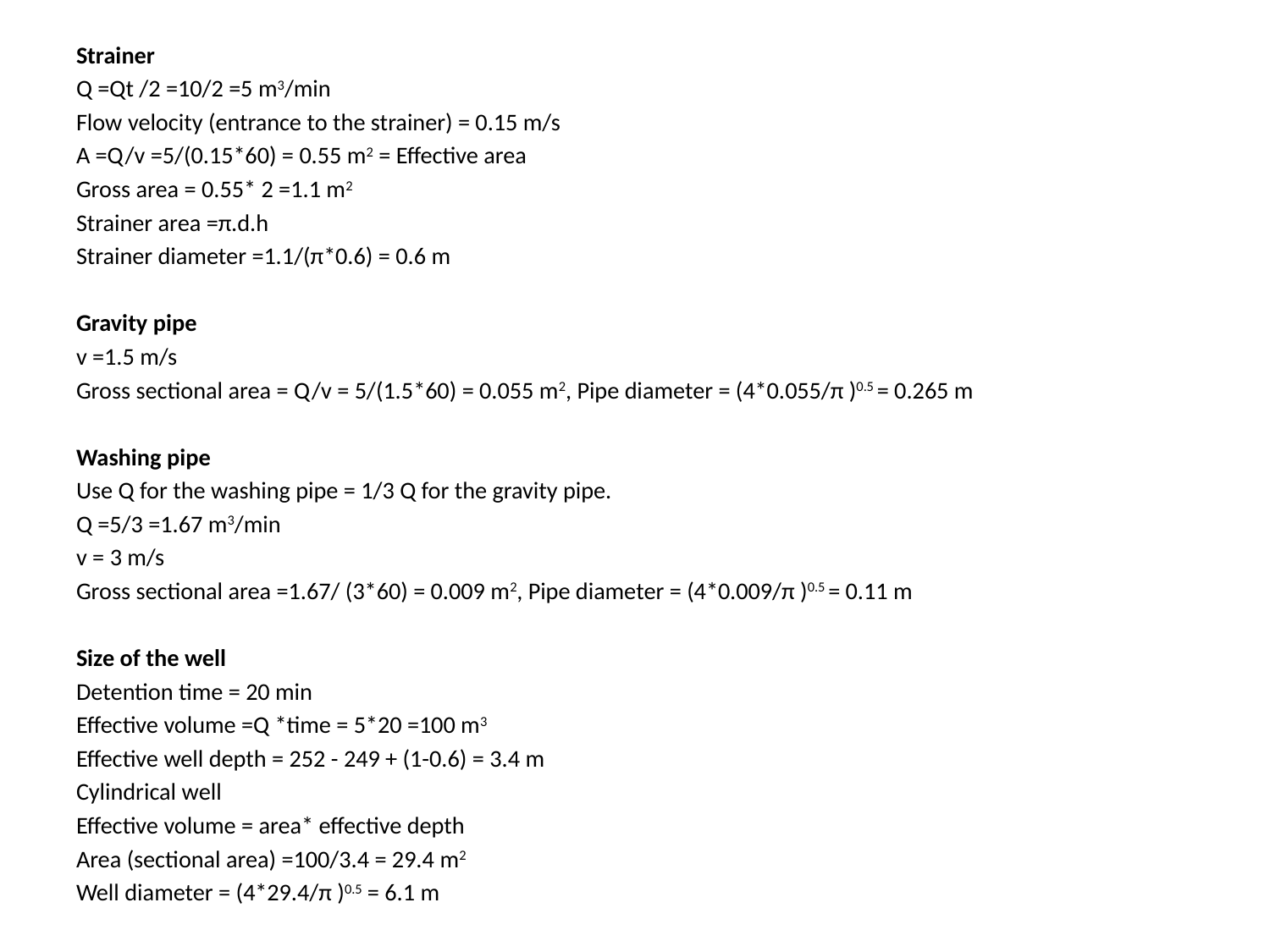

Strainer
Q =Qt /2 =10/2 =5 m3/min
Flow velocity (entrance to the strainer) = 0.15 m/s
A =Q/v =5/(0.15*60) = 0.55 m2 = Effective area
Gross area = 0.55* 2 =1.1 m2
Strainer area =π.d.h
Strainer diameter =1.1/(π*0.6) = 0.6 m

Gravity pipe
v =1.5 m/s
Gross sectional area = Q/v = 5/(1.5*60) = 0.055 m2, Pipe diameter = (4*0.055/π )0.5 = 0.265 m

Washing pipe
Use Q for the washing pipe = 1/3 Q for the gravity pipe.
Q =5/3 =1.67 m3/min
v = 3 m/s
Gross sectional area =1.67/ (3*60) = 0.009 m2, Pipe diameter = (4*0.009/π )0.5 = 0.11 m

Size of the well
Detention time = 20 min
Effective volume =Q *time = 5*20 =100 m3
Effective well depth = 252 - 249 + (1-0.6) = 3.4 m
Cylindrical well
Effective volume = area* effective depth
Area (sectional area) =100/3.4 = 29.4 m2
Well diameter = (4*29.4/π )0.5 = 6.1 m